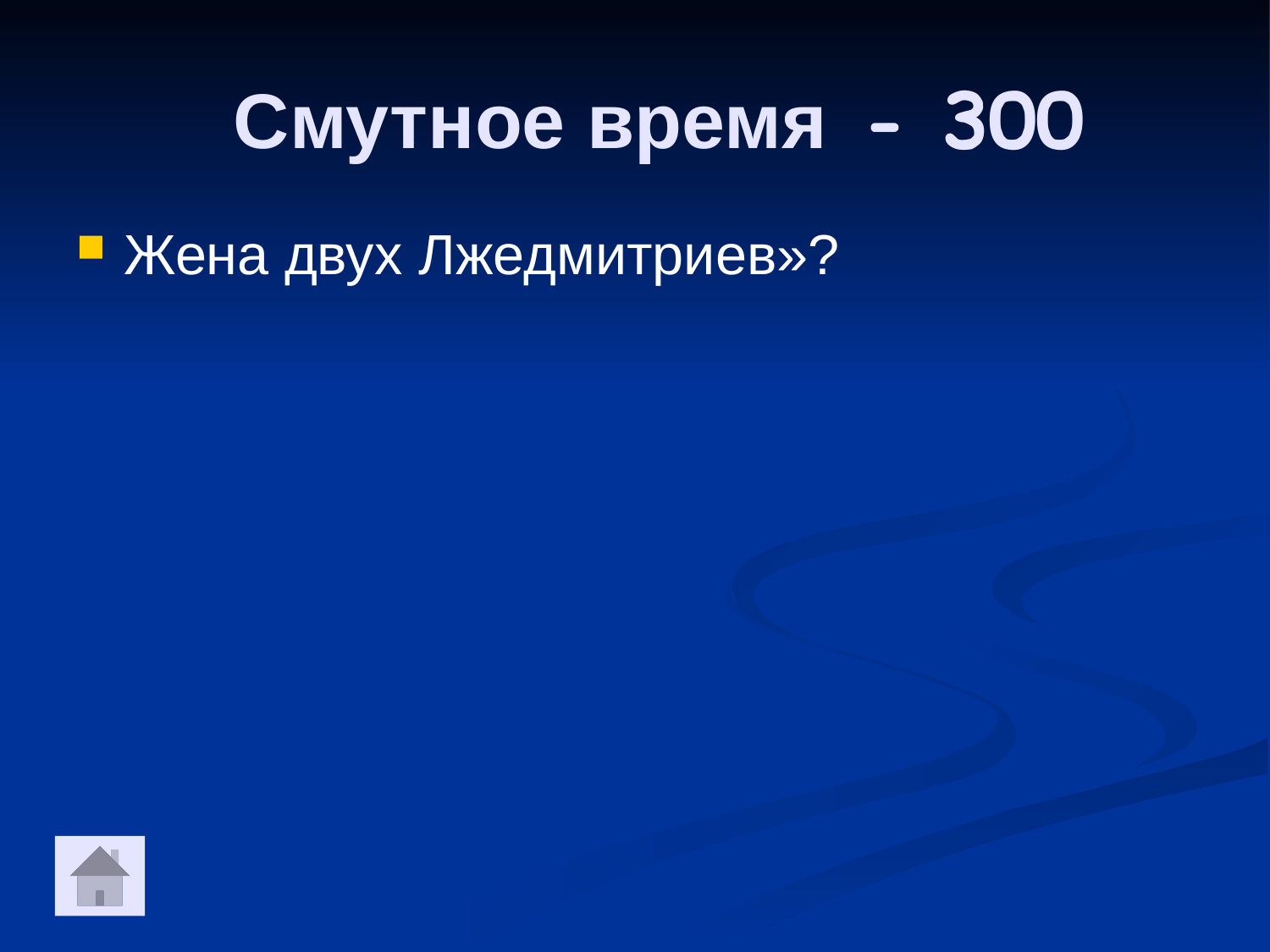

Смутное время - 300
Жена двух Лжедмитриев»?